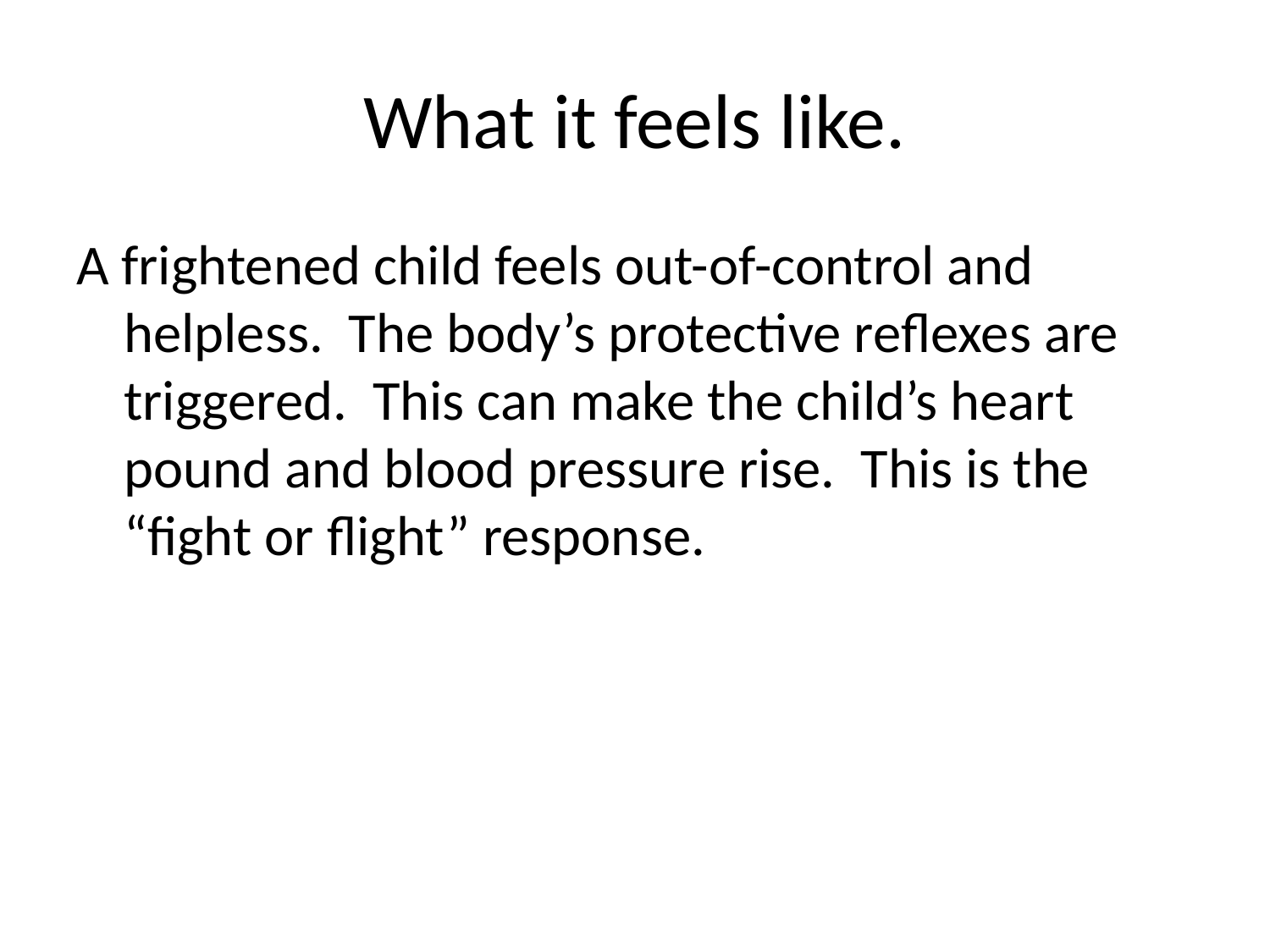

# What it feels like.
A frightened child feels out-of-control and helpless.  The body’s protective reflexes are triggered.  This can make the child’s heart pound and blood pressure rise.  This is the “fight or flight” response.